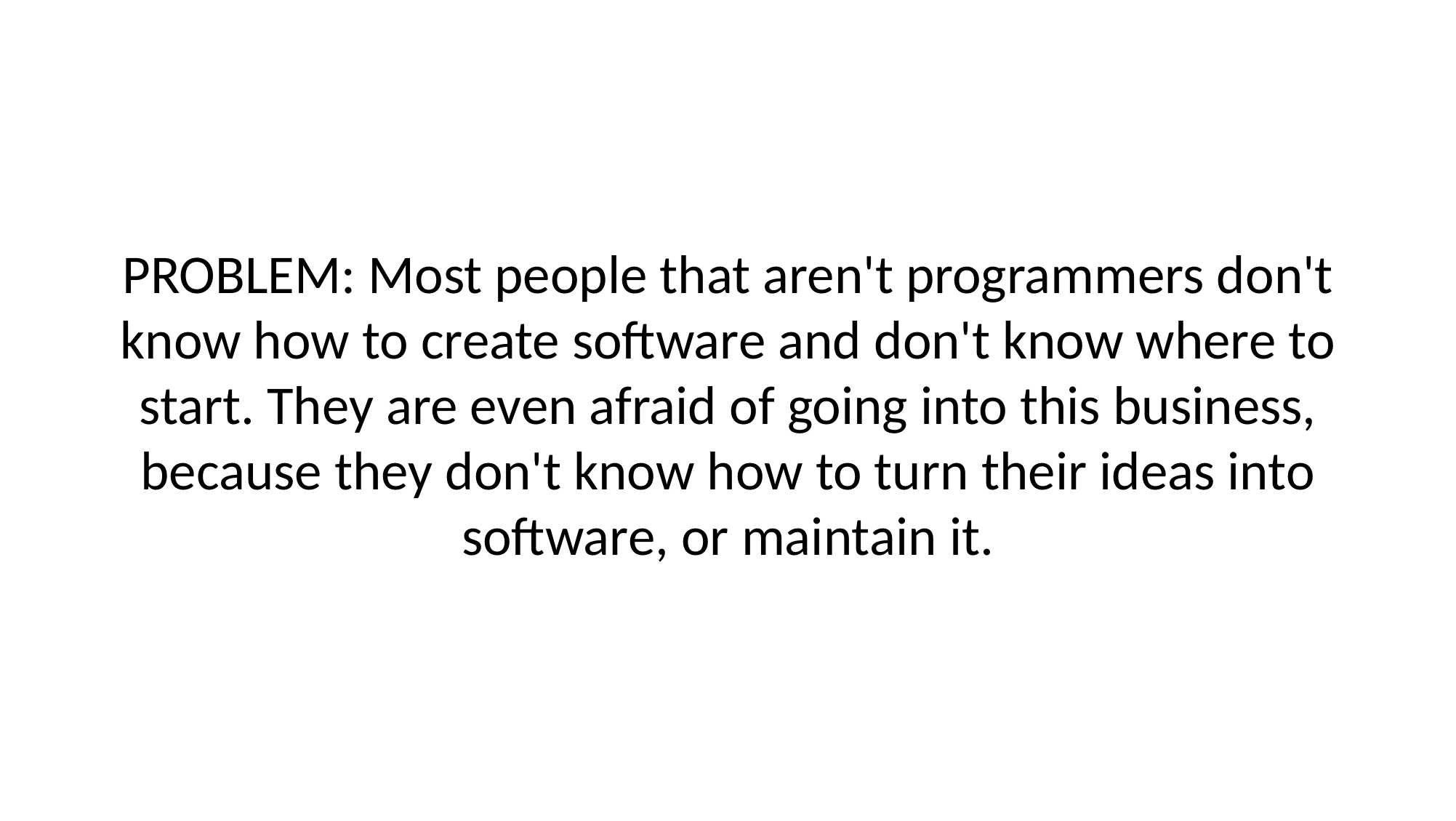

# PROBLEM: Most people that aren't programmers don't know how to create software and don't know where to start. They are even afraid of going into this business, because they don't know how to turn their ideas into software, or maintain it.